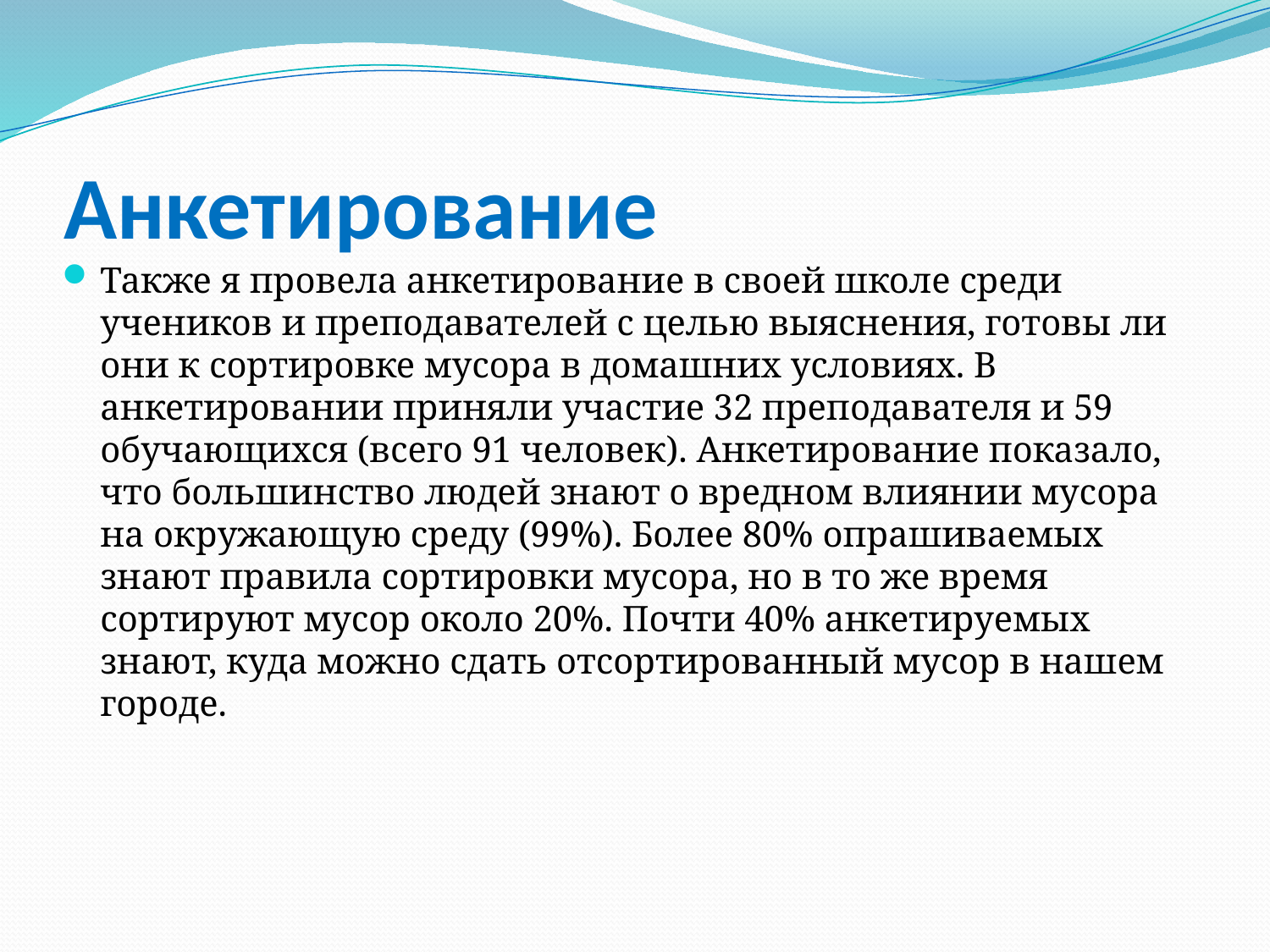

# Анкетирование
Также я провела анкетирование в своей школе среди учеников и преподавателей с целью выяснения, готовы ли они к сортировке мусора в домашних условиях. В анкетировании приняли участие 32 преподавателя и 59 обучающихся (всего 91 человек). Анкетирование показало, что большинство людей знают о вредном влиянии мусора на окружающую среду (99%). Более 80% опрашиваемых знают правила сортировки мусора, но в то же время сортируют мусор около 20%. Почти 40% анкетируемых знают, куда можно сдать отсортированный мусор в нашем городе.